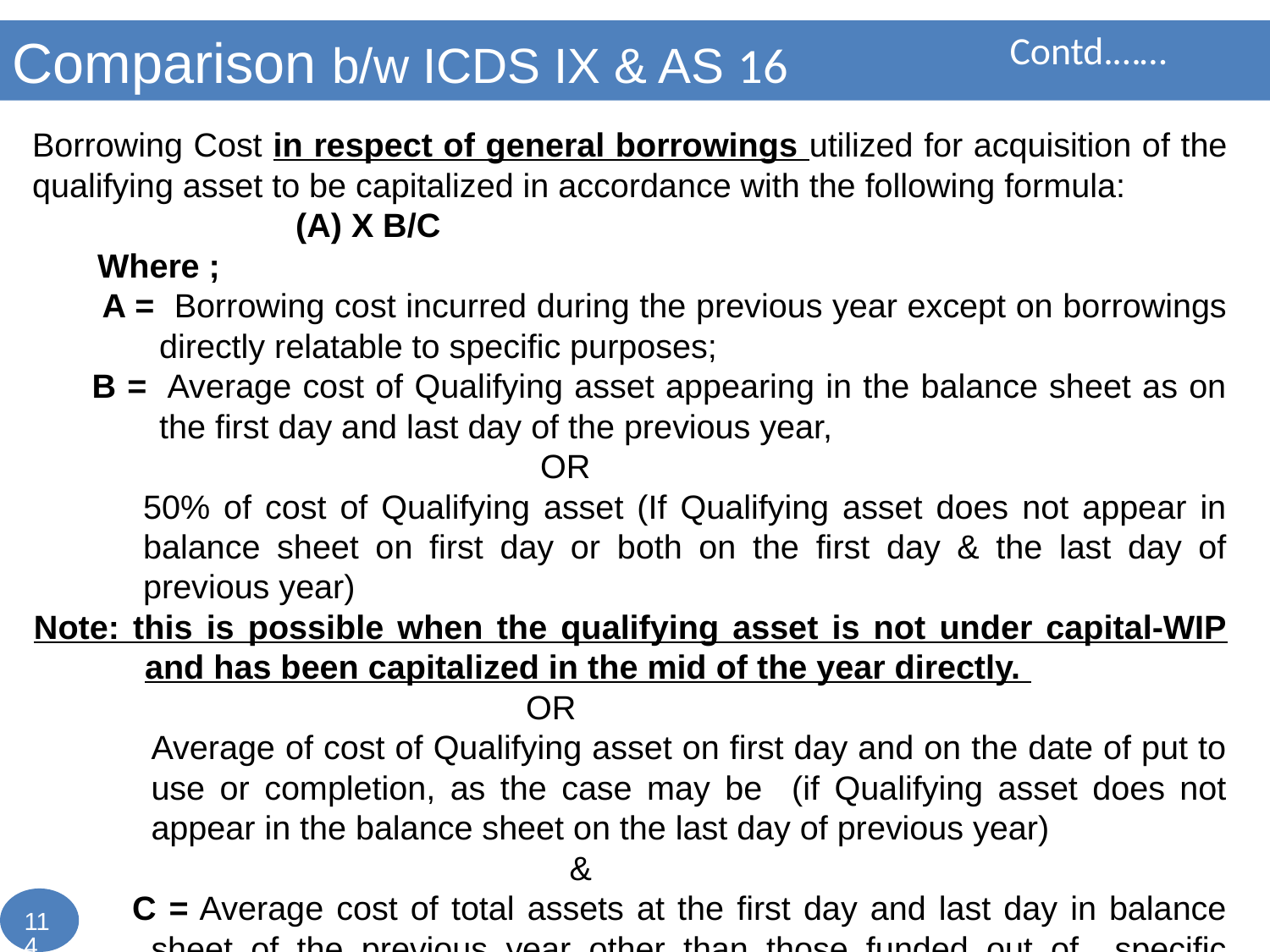

Contd.……
Comparison b/w ICDS IX & AS 16
Borrowing Cost in respect of general borrowings utilized for acquisition of the qualifying asset to be capitalized in accordance with the following formula:
		 (A) X B/C
       Where ;
       A =  Borrowing cost incurred during the previous year except on borrowings directly relatable to specific purposes;
 B =  Average cost of Qualifying asset appearing in the balance sheet as on the first day and last day of the previous year,
				OR
	50% of cost of Qualifying asset (If Qualifying asset does not appear in balance sheet on first day or both on the first day & the last day of previous year)
Note: this is possible when the qualifying asset is not under capital-WIP and has been capitalized in the mid of the year directly.
				OR
	Average of cost of Qualifying asset on first day and on the date of put to use or completion, as the case may be  (if Qualifying asset does not appear in the balance sheet on the last day of previous year)
				    &
    C = Average cost of total assets at the first day and last day in balance sheet of the previous year other than those funded out of  specific borrowings.
114